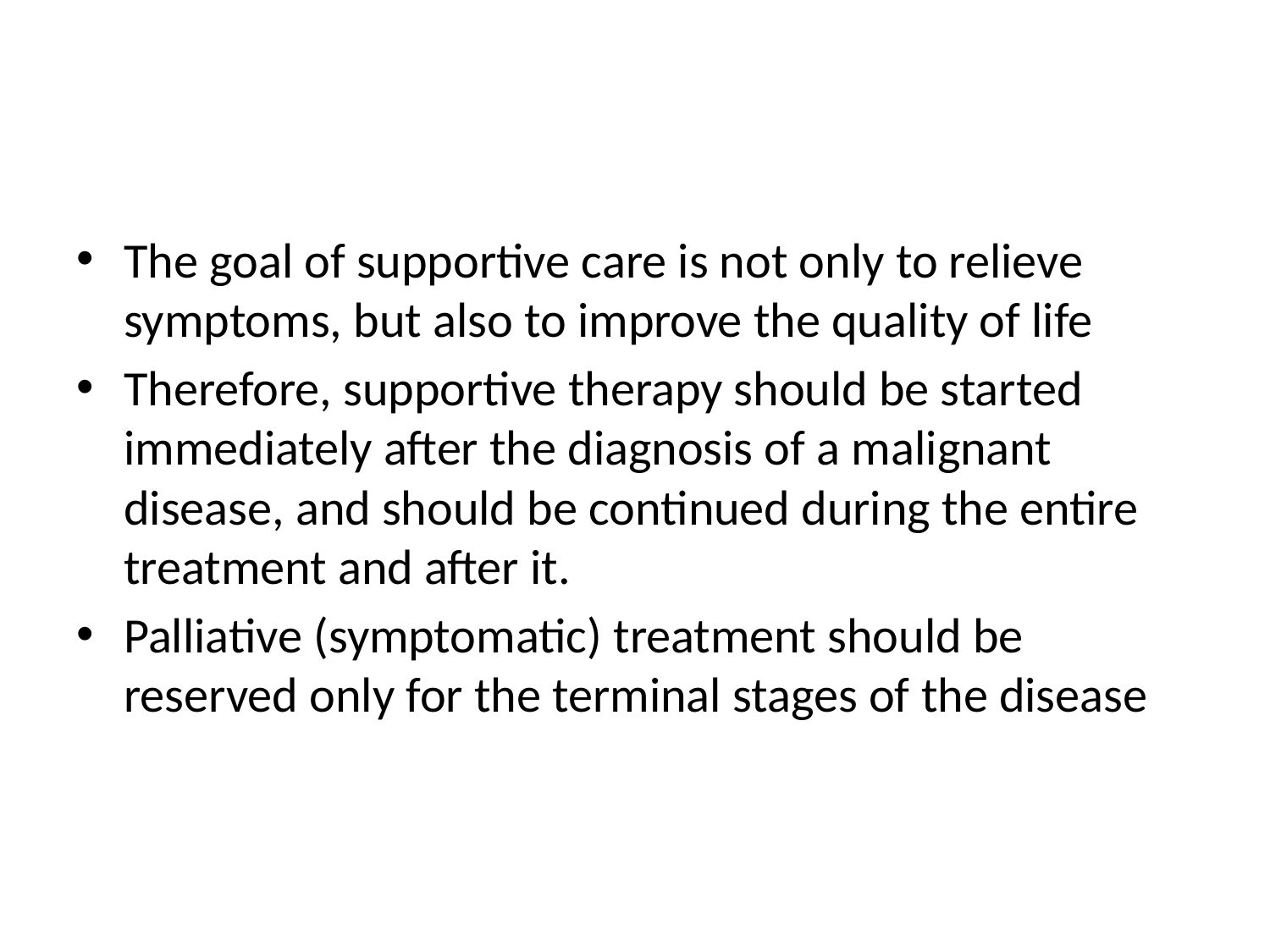

The goal of supportive care is not only to relieve symptoms, but also to improve the quality of life
Therefore, supportive therapy should be started immediately after the diagnosis of a malignant disease, and should be continued during the entire treatment and after it.
Palliative (symptomatic) treatment should be reserved only for the terminal stages of the disease